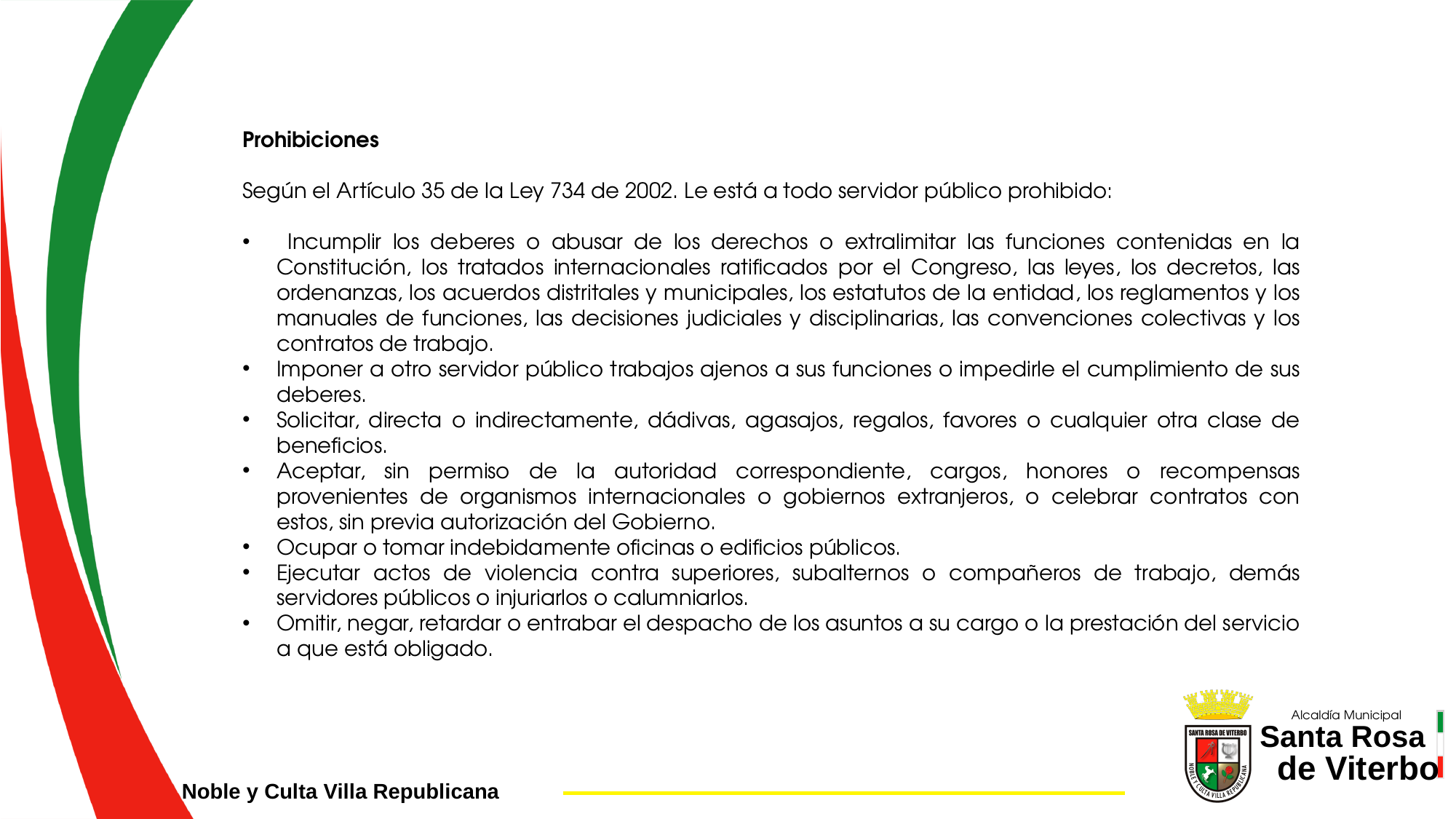

Prohibiciones

Según el Artículo 35 de la Ley 734 de 2002. Le está a todo servidor público prohibido:

 Incumplir los deberes o abusar de los derechos o extralimitar las funciones contenidas en la Constitución, los tratados internacionales ratificados por el Congreso, las leyes, los decretos, las ordenanzas, los acuerdos distritales y municipales, los estatutos de la entidad, los reglamentos y los manuales de funciones, las decisiones judiciales y disciplinarias, las convenciones colectivas y los contratos de trabajo.
Imponer a otro servidor público trabajos ajenos a sus funciones o impedirle el cumplimiento de sus deberes.
Solicitar, directa o indirectamente, dádivas, agasajos, regalos, favores o cualquier otra clase de beneficios.
Aceptar, sin permiso de la autoridad correspondiente, cargos, honores o recompensas provenientes de organismos internacionales o gobiernos extranjeros, o celebrar contratos con estos, sin previa autorización del Gobierno.
Ocupar o tomar indebidamente oficinas o edificios públicos.
Ejecutar actos de violencia contra superiores, subalternos o compañeros de trabajo, demás servidores públicos o injuriarlos o calumniarlos.
Omitir, negar, retardar o entrabar el despacho de los asuntos a su cargo o la prestación del servicio a que está obligado.